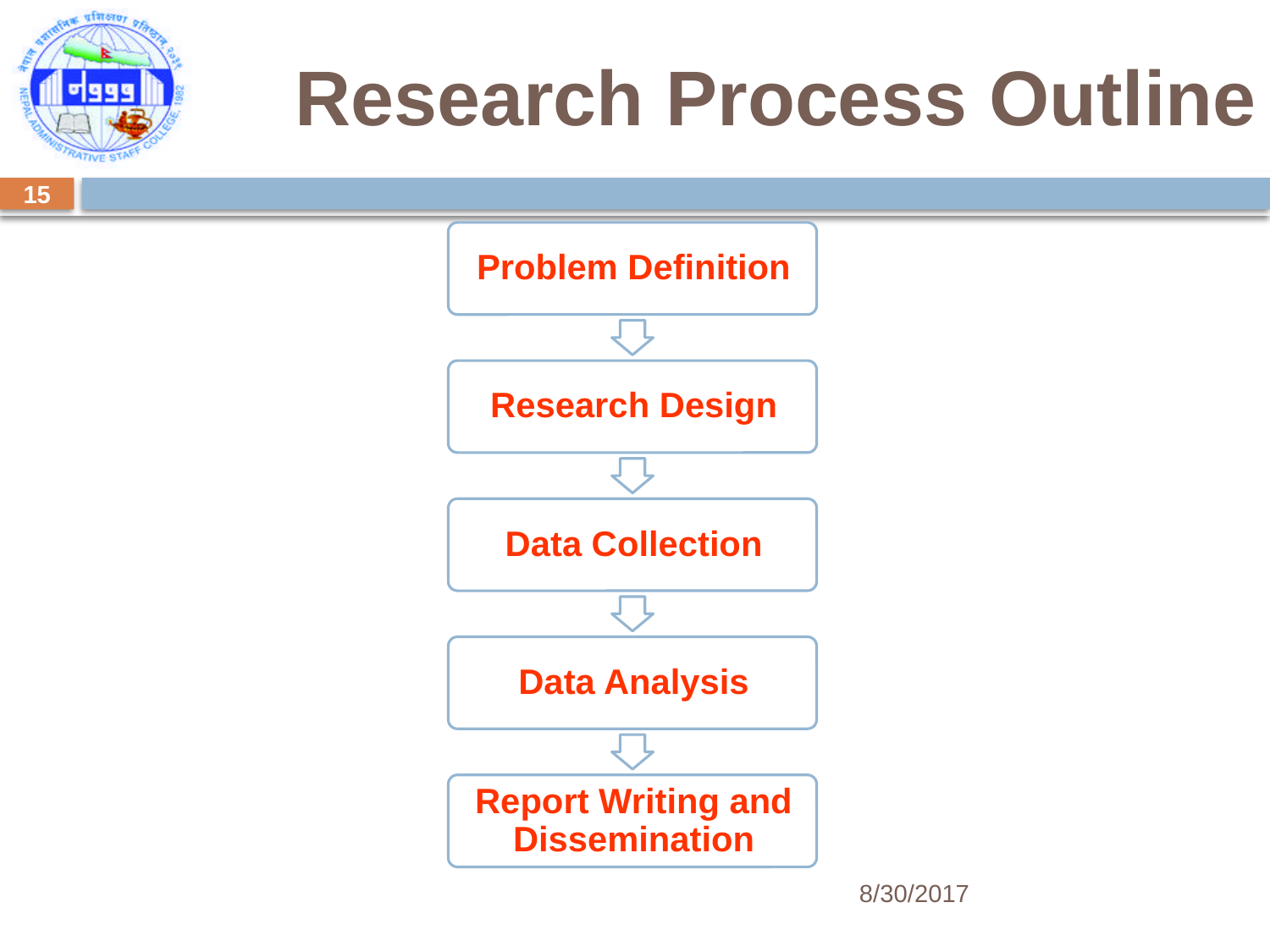

# Research Process Outline
15
Problem Definition

Research Design

Data Collection

Data Analysis

Report Writing and Dissemination
8/30/2017